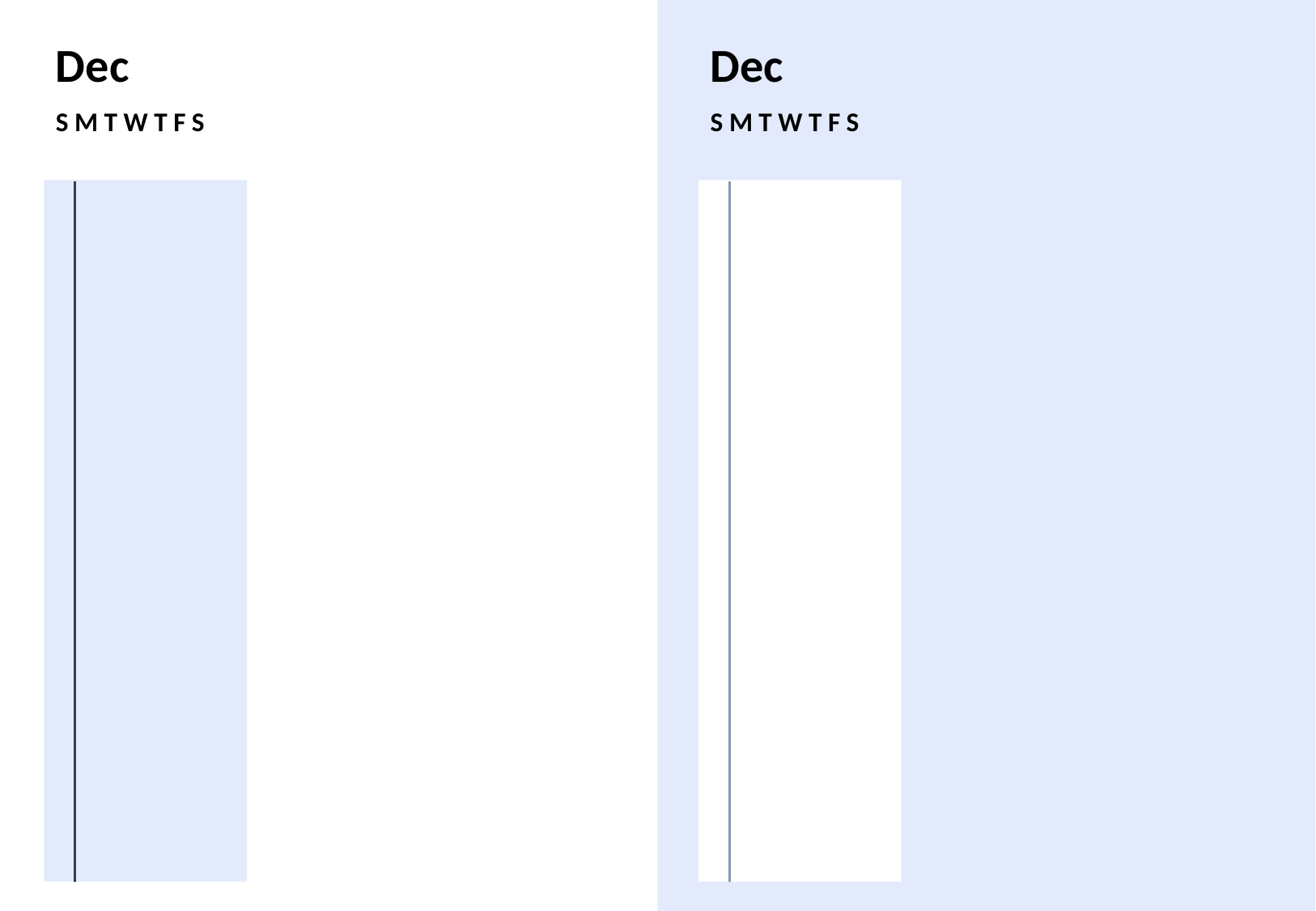

Dec
Dec
S M T W T F S
S M T W T F S